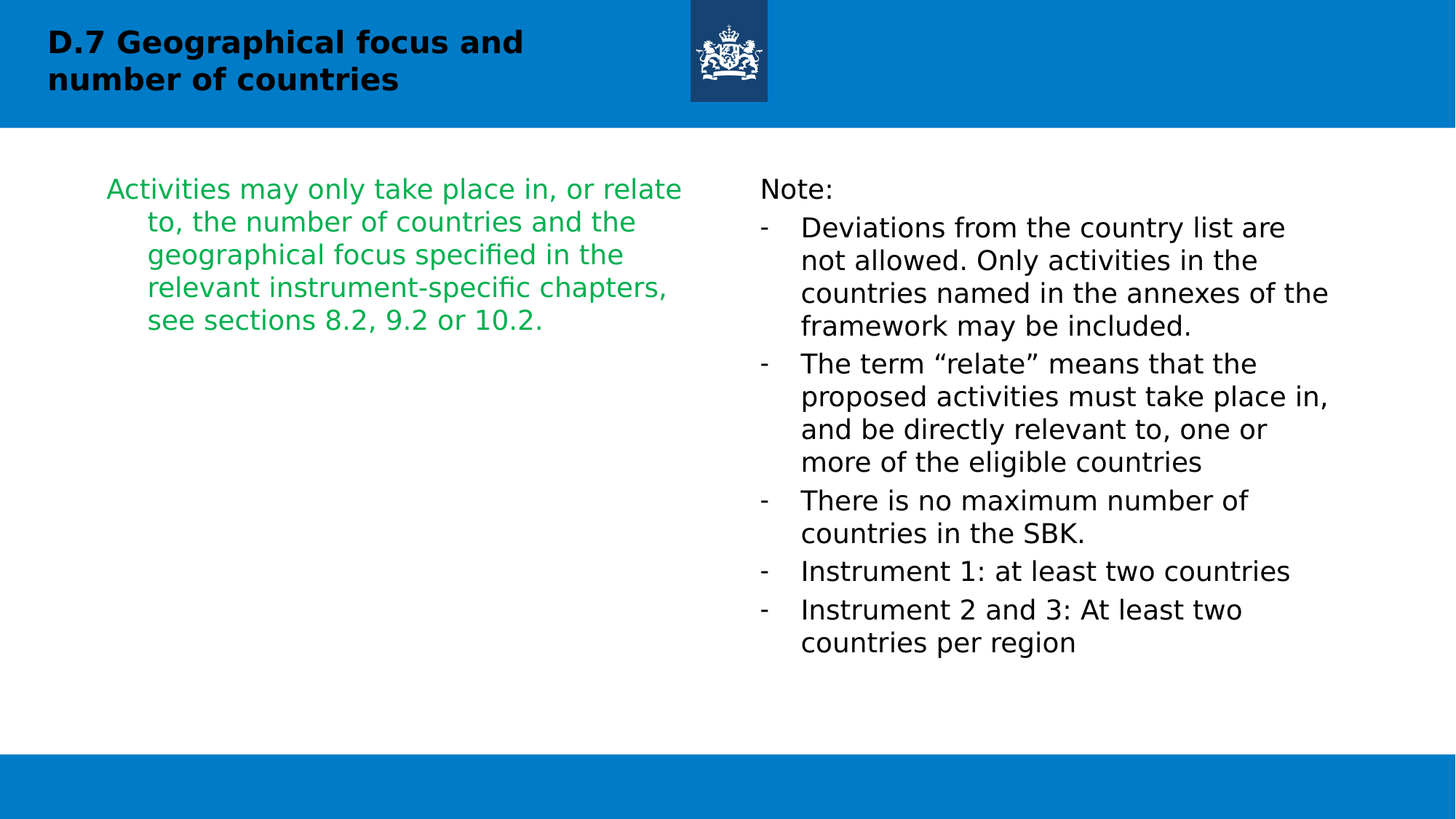

# D.7 Geographical focus and number of countries
Activities may only take place in, or relate to, the number of countries and the geographical focus specified in the relevant instrument-specific chapters, see sections 8.2, 9.2 or 10.2.
Note:
Deviations from the country list are not allowed. Only activities in the countries named in the annexes of the framework may be included.
The term “relate” means that the proposed activities must take place in, and be directly relevant to, one or more of the eligible countries
There is no maximum number of countries in the SBK.
Instrument 1: at least two countries
Instrument 2 and 3: At least two countries per region